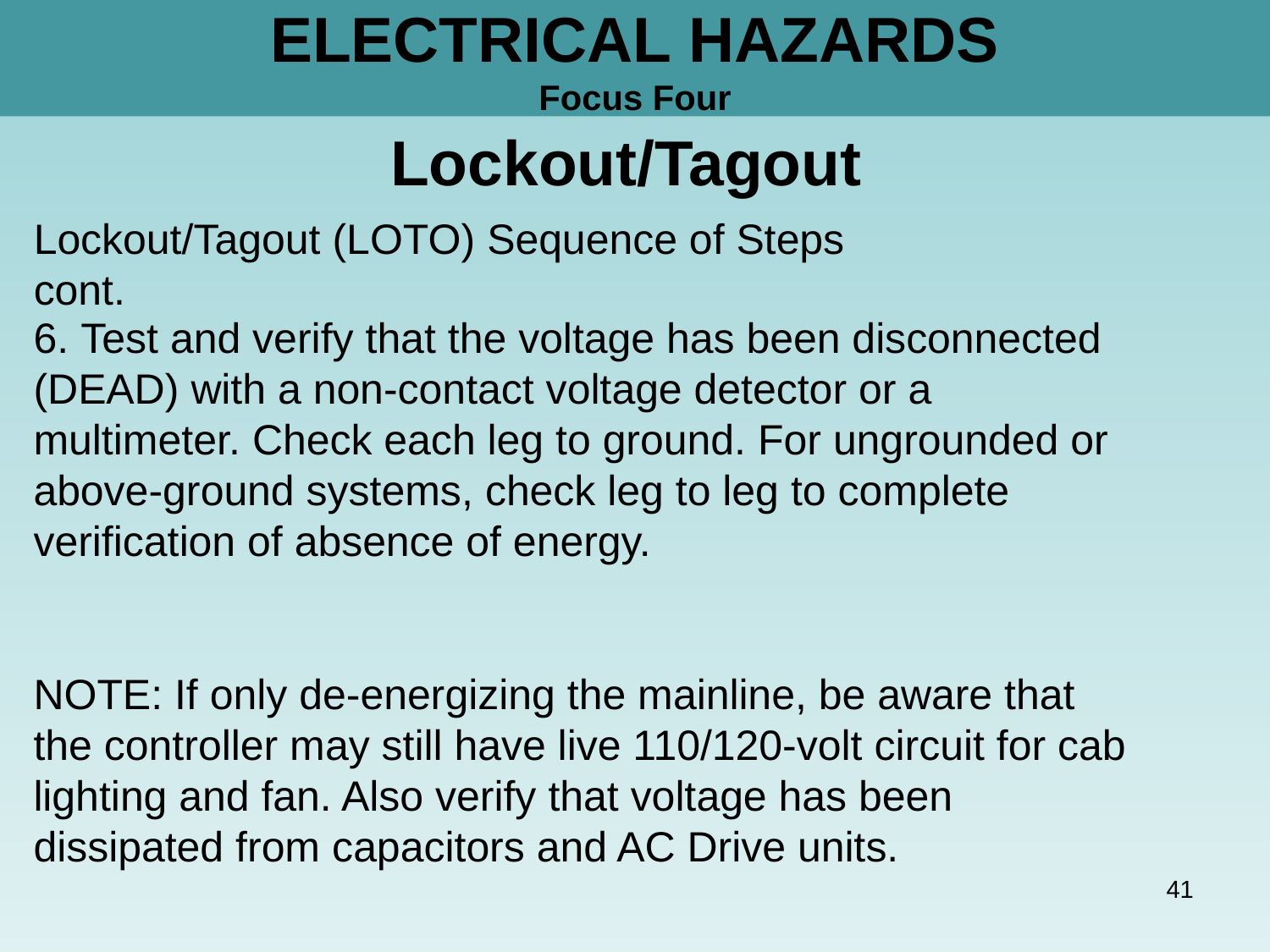

# ELECTRICAL HAZARDS Focus Four
Lockout/Tagout
Lockout/Tagout (LOTO) Sequence of Steps cont.
6. Test and verify that the voltage has been disconnected (DEAD) with a non-contact voltage detector or a multimeter. Check each leg to ground. For ungrounded or above-ground systems, check leg to leg to complete verification of absence of energy.
NOTE: If only de-energizing the mainline, be aware that the controller may still have live 110/120-volt circuit for cab lighting and fan. Also verify that voltage has been dissipated from capacitors and AC Drive units.
41